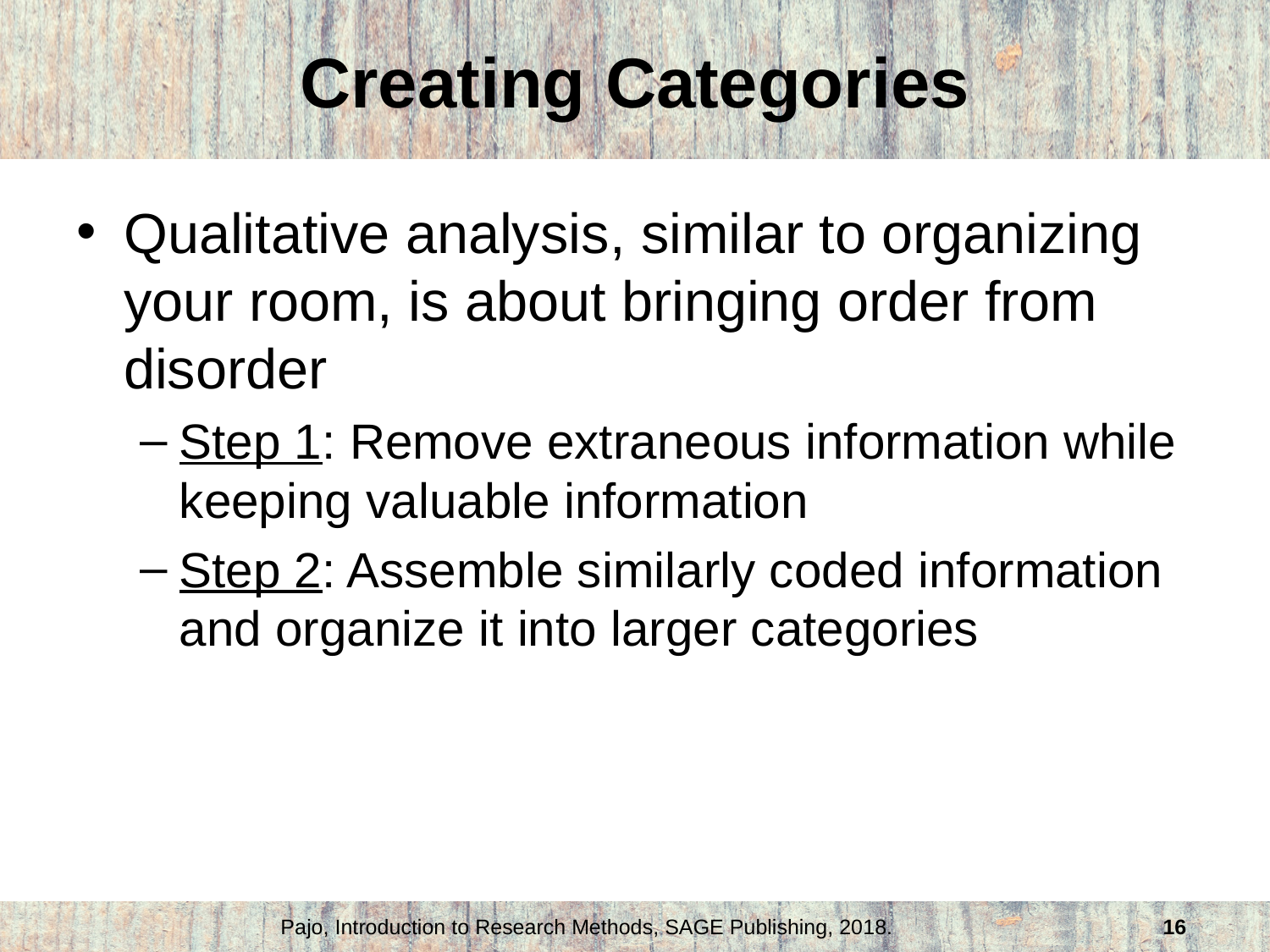

# Creating Categories
Qualitative analysis, similar to organizing your room, is about bringing order from disorder
Step 1: Remove extraneous information while keeping valuable information
Step 2: Assemble similarly coded information and organize it into larger categories
Pajo, Introduction to Research Methods, SAGE Publishing, 2018.
16